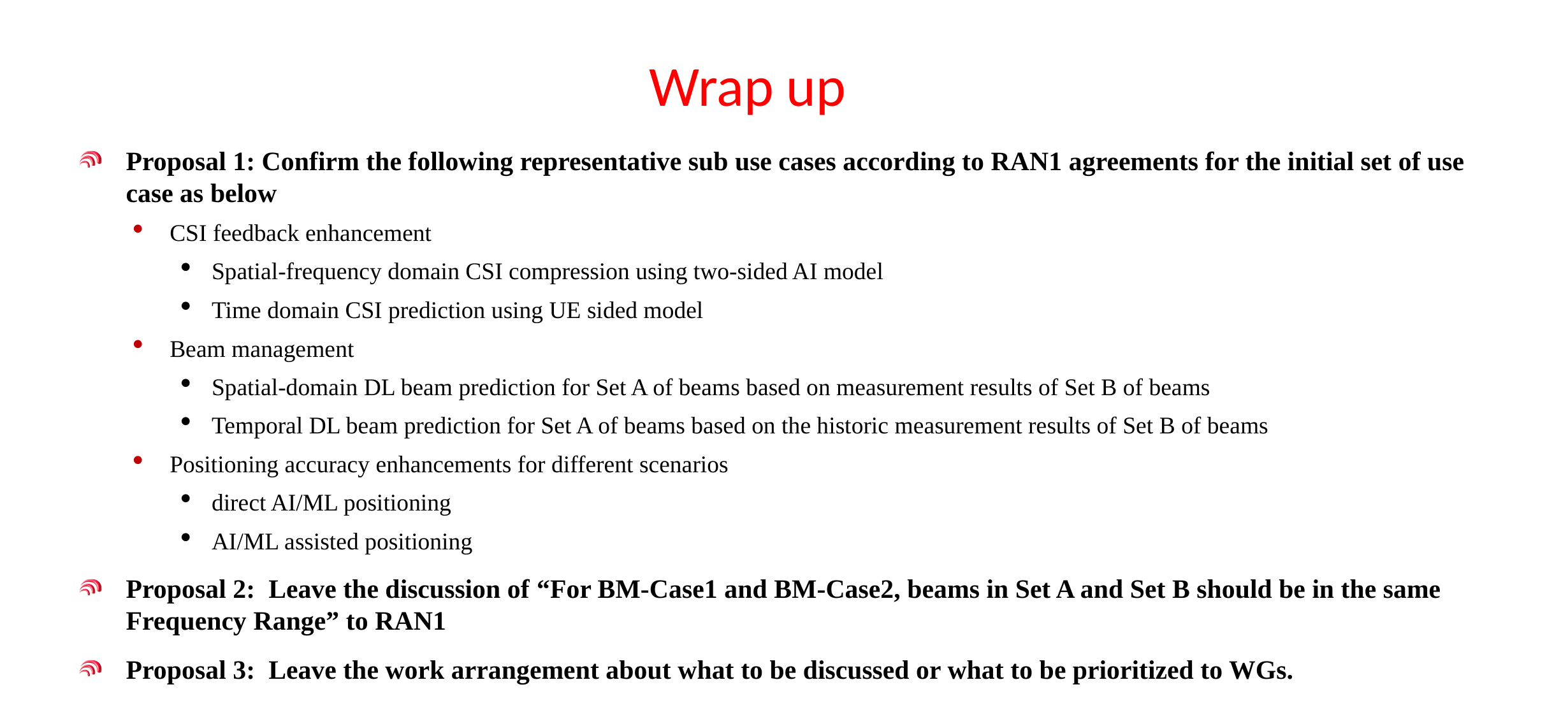

# Wrap up
Proposal 1: Confirm the following representative sub use cases according to RAN1 agreements for the initial set of use case as below
CSI feedback enhancement
Spatial-frequency domain CSI compression using two-sided AI model
Time domain CSI prediction using UE sided model
Beam management
Spatial-domain DL beam prediction for Set A of beams based on measurement results of Set B of beams
Temporal DL beam prediction for Set A of beams based on the historic measurement results of Set B of beams
Positioning accuracy enhancements for different scenarios
direct AI/ML positioning
AI/ML assisted positioning
Proposal 2:  Leave the discussion of “For BM-Case1 and BM-Case2, beams in Set A and Set B should be in the same Frequency Range” to RAN1
Proposal 3:  Leave the work arrangement about what to be discussed or what to be prioritized to WGs.